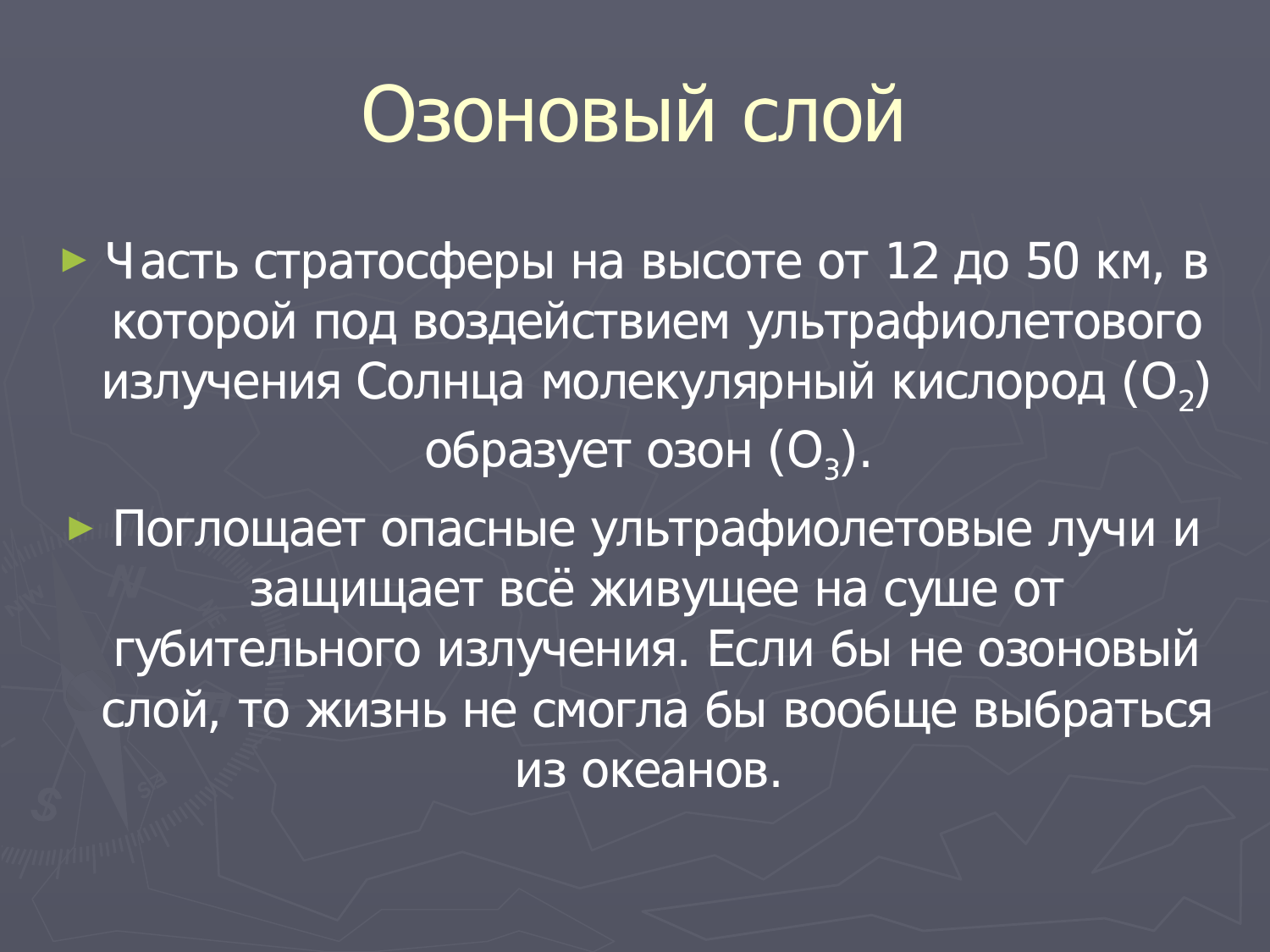

# Озоновый слой
Часть стратосферы на высоте от 12 до 50 км, в которой под воздействием ультрафиолетового излучения Солнца молекулярный кислород (О2) образует озон (О3).
Поглощает опасные ультрафиолетовые лучи и защищает всё живущее на суше от губительного излучения. Если бы не озоновый слой, то жизнь не смогла бы вообще выбраться из океанов.